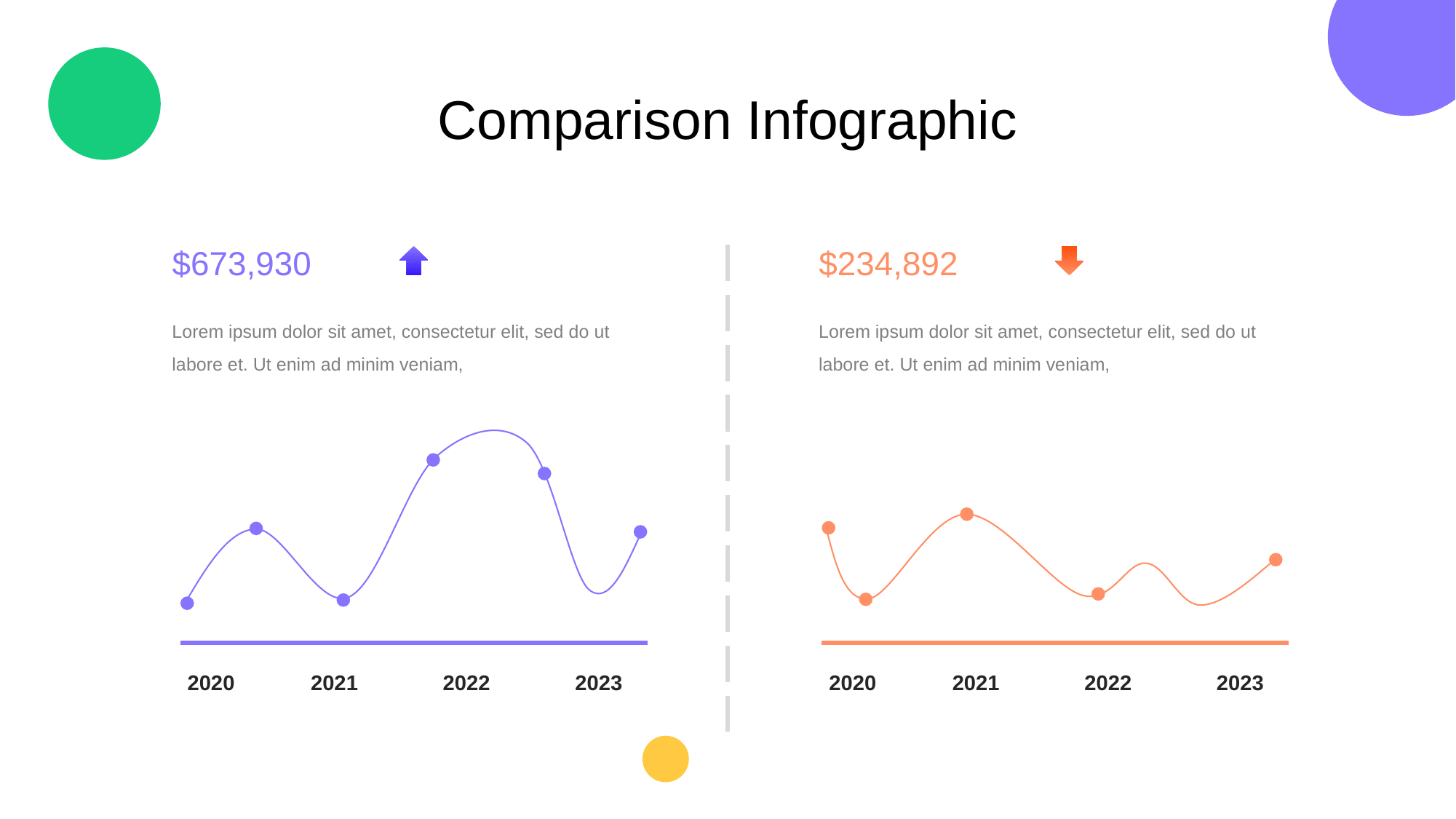

Comparison Infographic

$673,930
$234,892

Lorem ipsum dolor sit amet, consectetur elit, sed do ut labore et. Ut enim ad minim veniam,
Lorem ipsum dolor sit amet, consectetur elit, sed do ut labore et. Ut enim ad minim veniam,

2020
2021
2022
2023
2020
2021
2022
2023